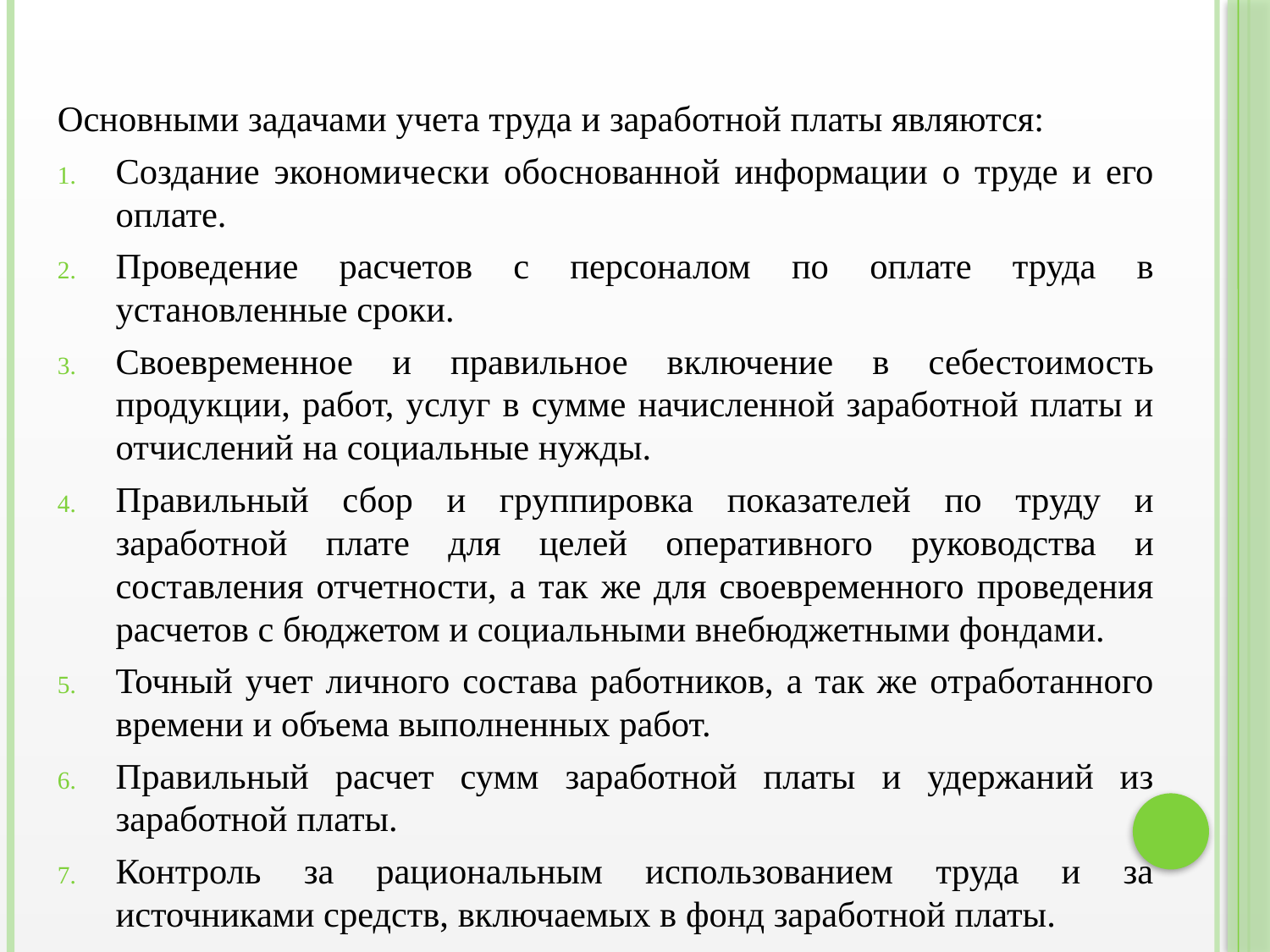

Основными задачами учета труда и заработной платы являются:
Создание экономически обоснованной информации о труде и его оплате.
Проведение расчетов с персоналом по оплате труда в установленные сроки.
Своевременное и правильное включение в себестоимость продукции, работ, услуг в сумме начисленной заработной платы и отчислений на социальные нужды.
Правильный сбор и группировка показателей по труду и заработной плате для целей оперативного руководства и составления отчетности, а так же для своевременного проведения расчетов с бюджетом и социальными внебюджетными фондами.
Точный учет личного состава работников, а так же отработанного времени и объема выполненных работ.
Правильный расчет сумм заработной платы и удержаний из заработной платы.
Контроль за рациональным использованием труда и за источниками средств, включаемых в фонд заработной платы.